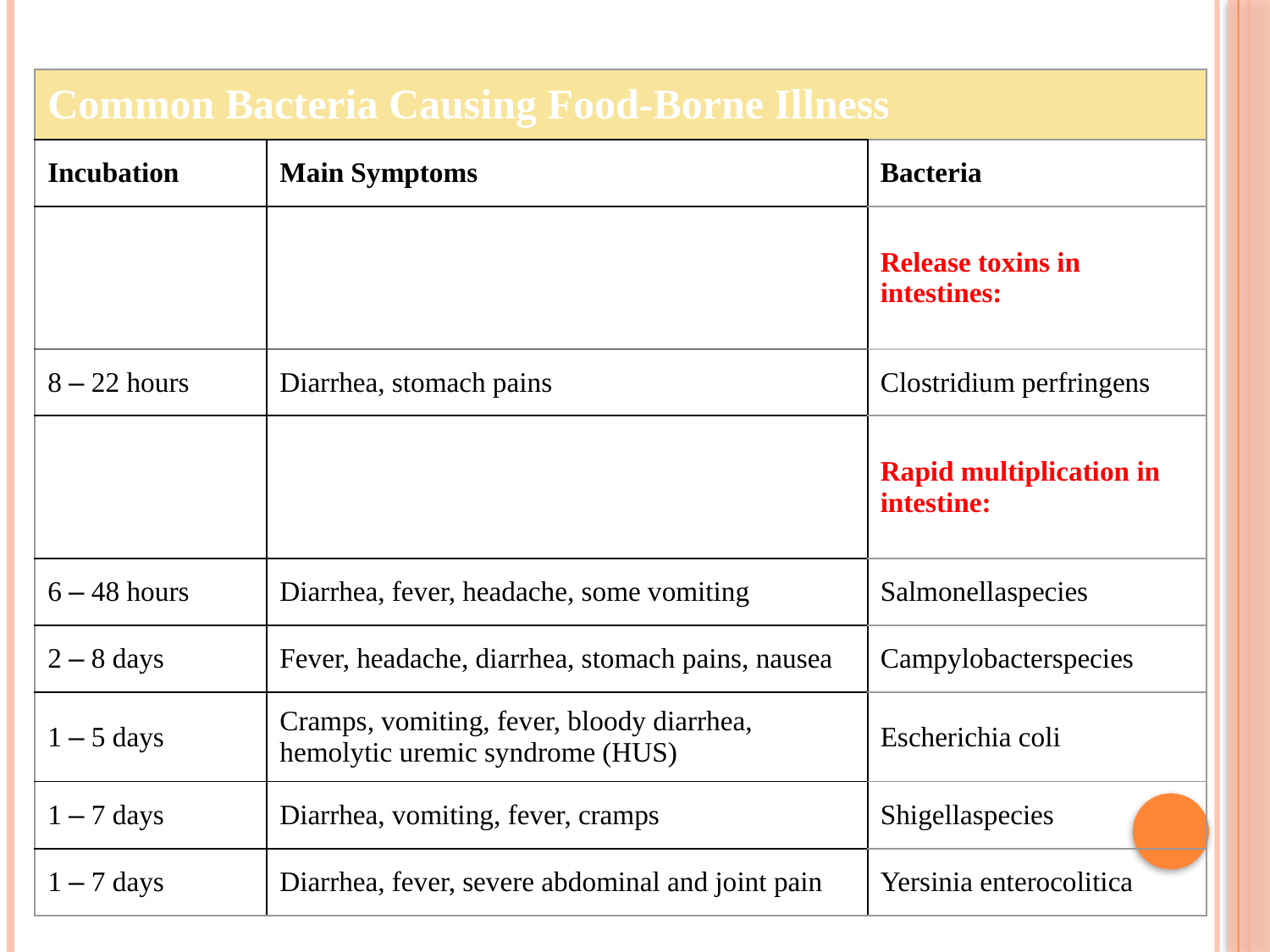

| Common Bacteria Causing Food-Borne Illness |  |  |
| --- | --- | --- |
| Incubation | Main Symptoms | Bacteria |
|  |  | Release toxins in intestines: |
| 8 – 22 hours | Diarrhea, stomach pains | Clostridium perfringens |
|  |  | Rapid multiplication in intestine: |
| 6 – 48 hours | Diarrhea, fever, headache, some vomiting | Salmonellaspecies |
| 2 – 8 days | Fever, headache, diarrhea, stomach pains, nausea | Campylobacterspecies |
| 1 – 5 days | Cramps, vomiting, fever, bloody diarrhea, hemolytic uremic syndrome (HUS) | Escherichia coli |
| 1 – 7 days | Diarrhea, vomiting, fever, cramps | Shigellaspecies |
| 1 – 7 days | Diarrhea, fever, severe abdominal and joint pain | Yersinia enterocolitica |